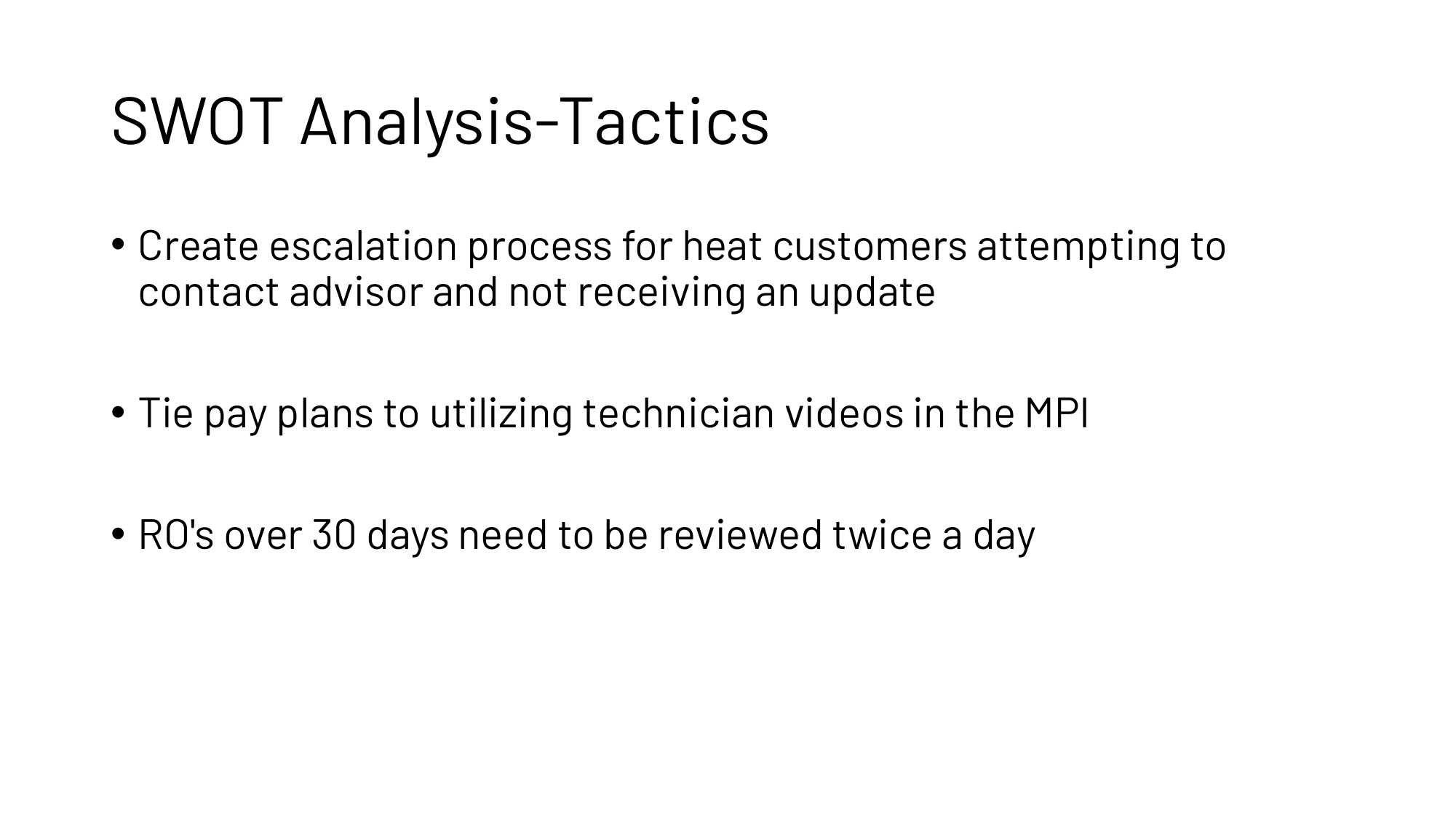

# SWOT Analysis-Tactics
Create escalation process for heat customers attempting to contact advisor and not receiving an update

Tie pay plans to utilizing technician videos in the MPI

RO's over 30 days need to be reviewed twice a day